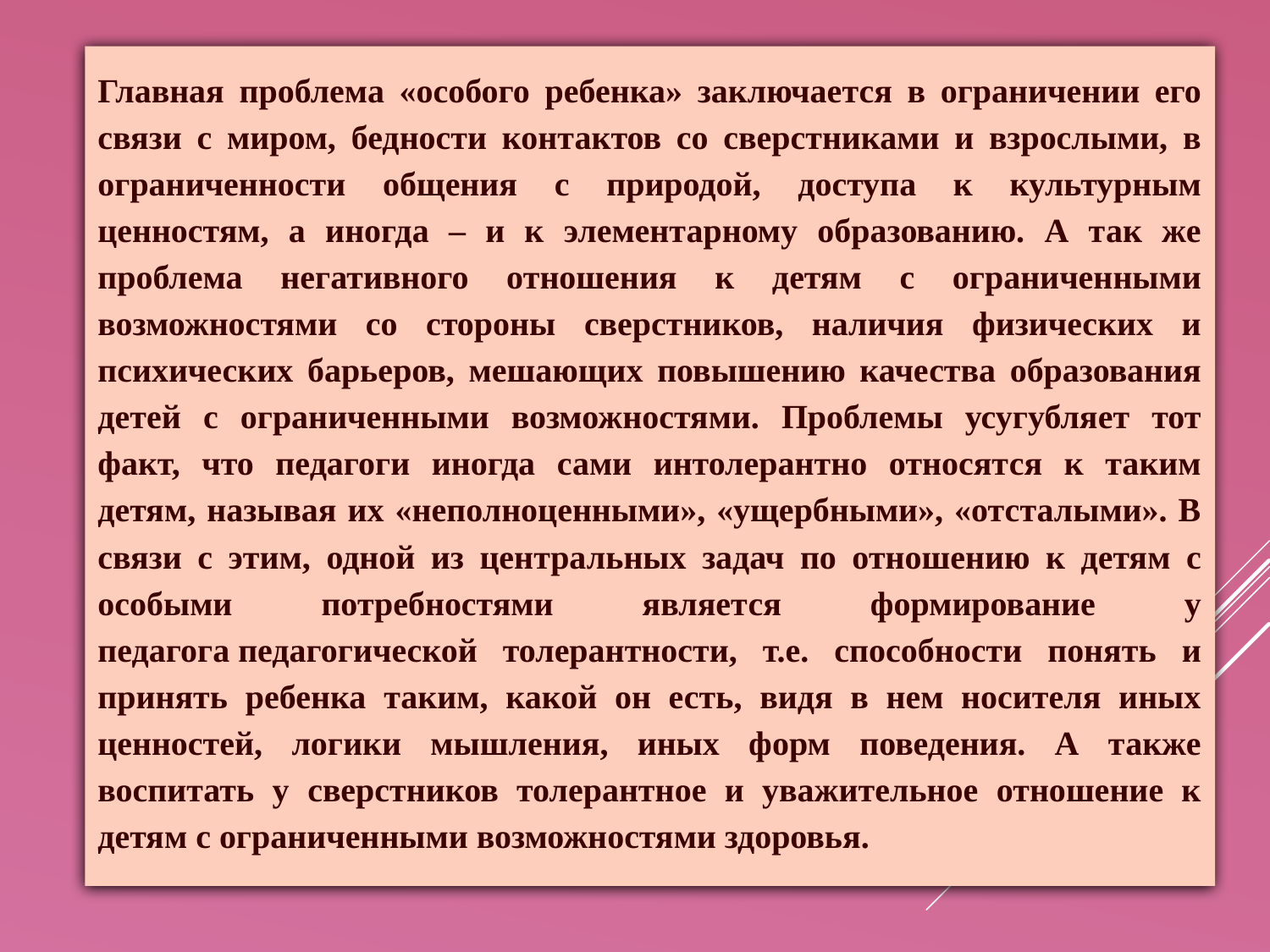

Главная проблема «особого ребенка» заключается в ограничении его связи с миром, бедности контактов со сверстниками и взрослыми, в ограниченности общения с природой, доступа к культурным ценностям, а иногда – и к элементарному образованию. А так же проблема негативного отношения к детям с ограниченными возможностями со стороны сверстников, наличия физических и психических барьеров, мешающих повышению качества образования детей с ограниченными возможностями. Проблемы усугубляет тот факт, что педагоги иногда сами интолерантно относятся к таким детям, называя их «неполноценными», «ущербными», «отсталыми». В связи с этим, одной из центральных задач по отношению к детям с особыми потребностями является формирование у педагога педагогической толерантности, т.е. способности понять и принять ребенка таким, какой он есть, видя в нем носителя иных ценностей, логики мышления, иных форм поведения. А также воспитать у сверстников толерантное и уважительное отношение к детям с ограниченными возможностями здоровья.